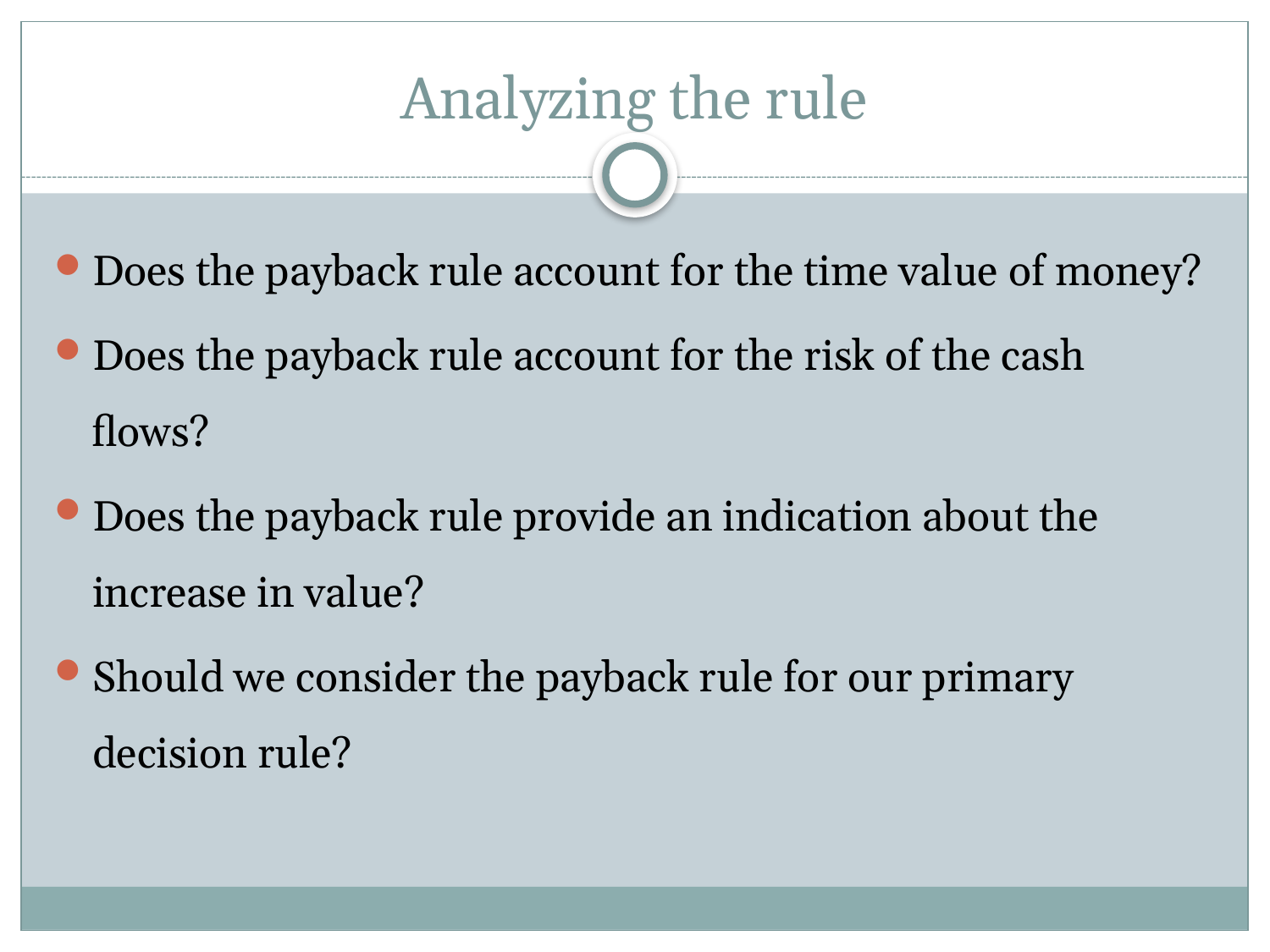

# Analyzing the rule
Does the payback rule account for the time value of money?
Does the payback rule account for the risk of the cash flows?
Does the payback rule provide an indication about the increase in value?
Should we consider the payback rule for our primary decision rule?